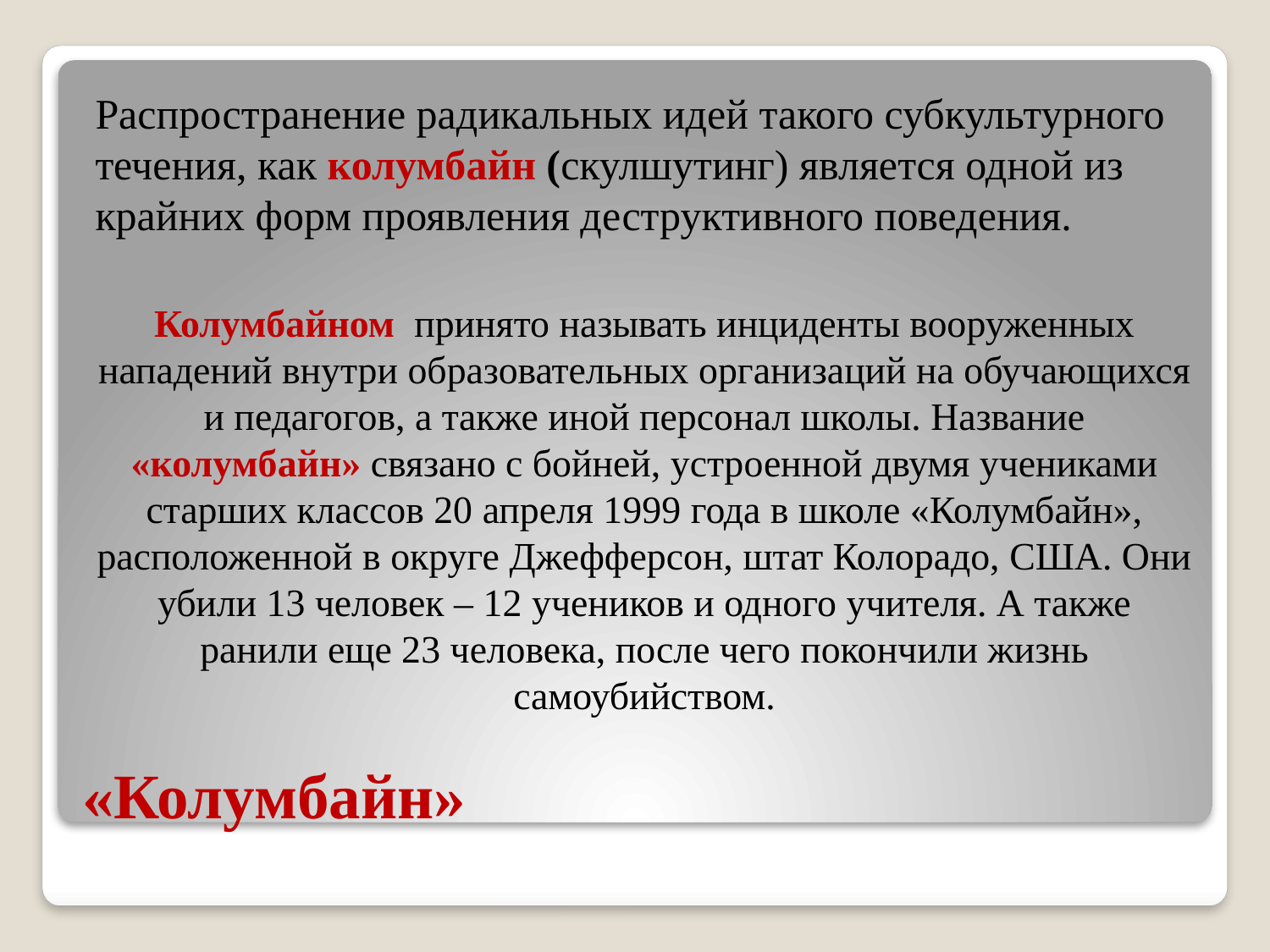

Распространение радикальных идей такого субкультурного течения, как колумбайн (скулшутинг) является одной из крайних форм проявления деструктивного поведения.

Колумбайном  принято называть инциденты вооруженных нападений внутри образовательных организаций на обучающихся и педагогов, а также иной персонал школы. Название «колумбайн» связано с бойней, устроенной двумя учениками старших классов 20 апреля 1999 года в школе «Колумбайн», расположенной в округе Джефферсон, штат Колорадо, США. Они убили 13 человек – 12 учеников и одного учителя. А также ранили еще 23 человека, после чего покончили жизнь самоубийством.

# «Колумбайн»